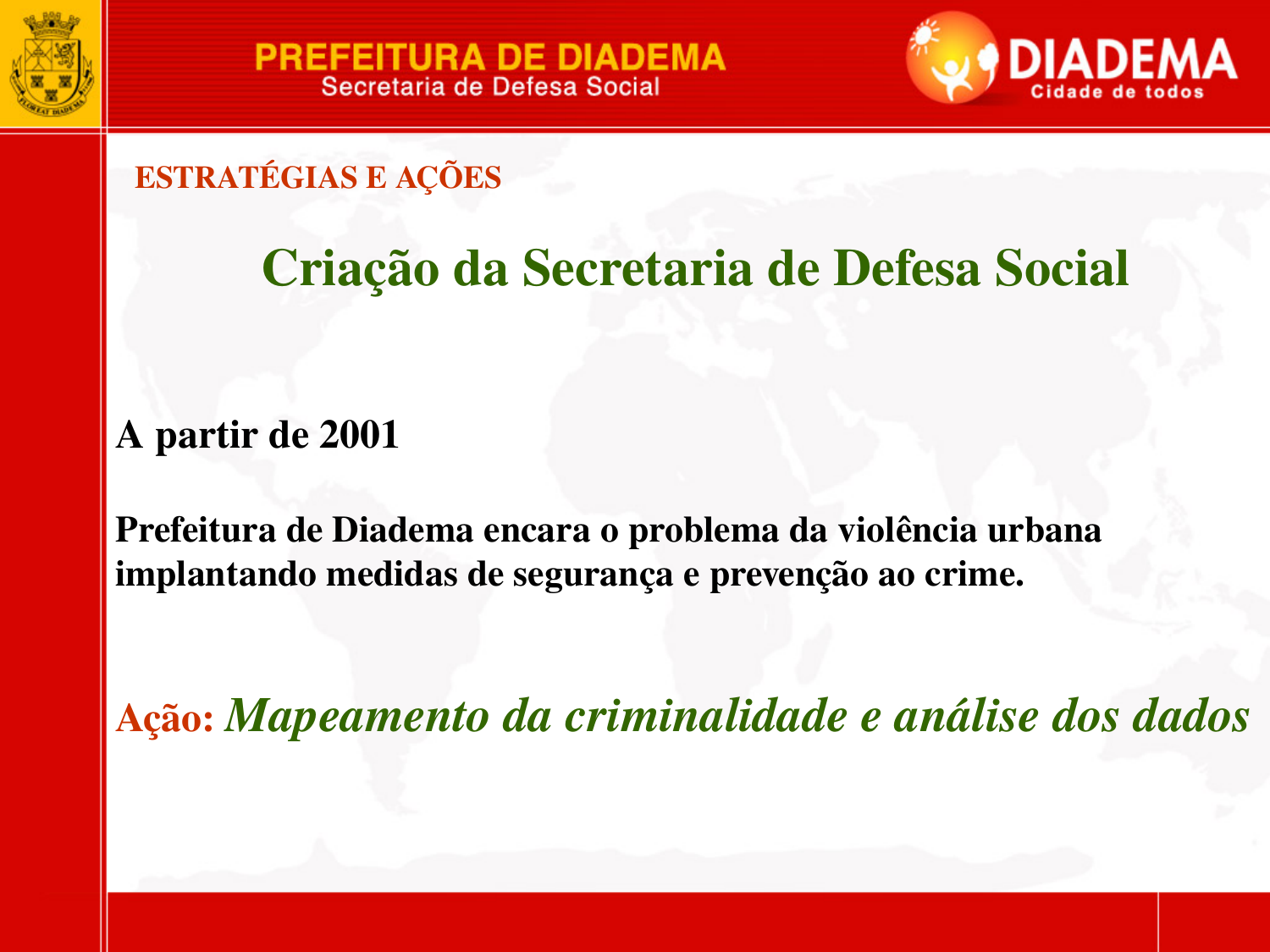

ESTRATÉGIAS E AÇÕES

Criação da Secretaria de Defesa Social

A partir de 2001

Prefeitura de Diadema encara o problema da violência urbana implantando medidas de segurança e prevenção ao crime.

Ação: Mapeamento da criminalidade e análise dos dados